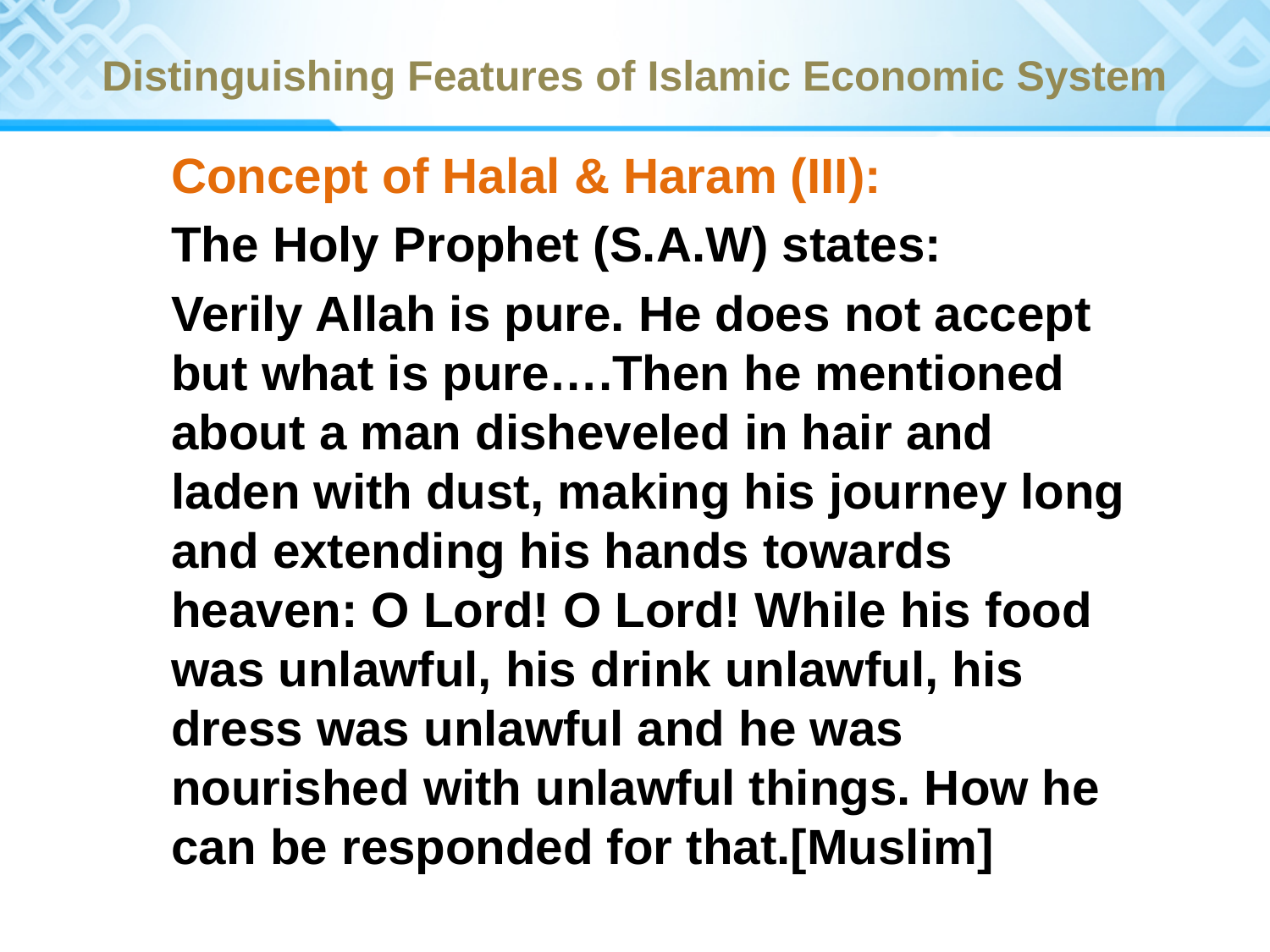

Distinguishing Features of Islamic Economic System

Concept of Halal & Haram (III):
The Holy Prophet (S.A.W) states:
Verily Allah is pure. He does not accept but what is pure….Then he mentioned about a man disheveled in hair and laden with dust, making his journey long and extending his hands towards heaven: O Lord! O Lord! While his food was unlawful, his drink unlawful, his dress was unlawful and he was nourished with unlawful things. How he can be responded for that.[Muslim]